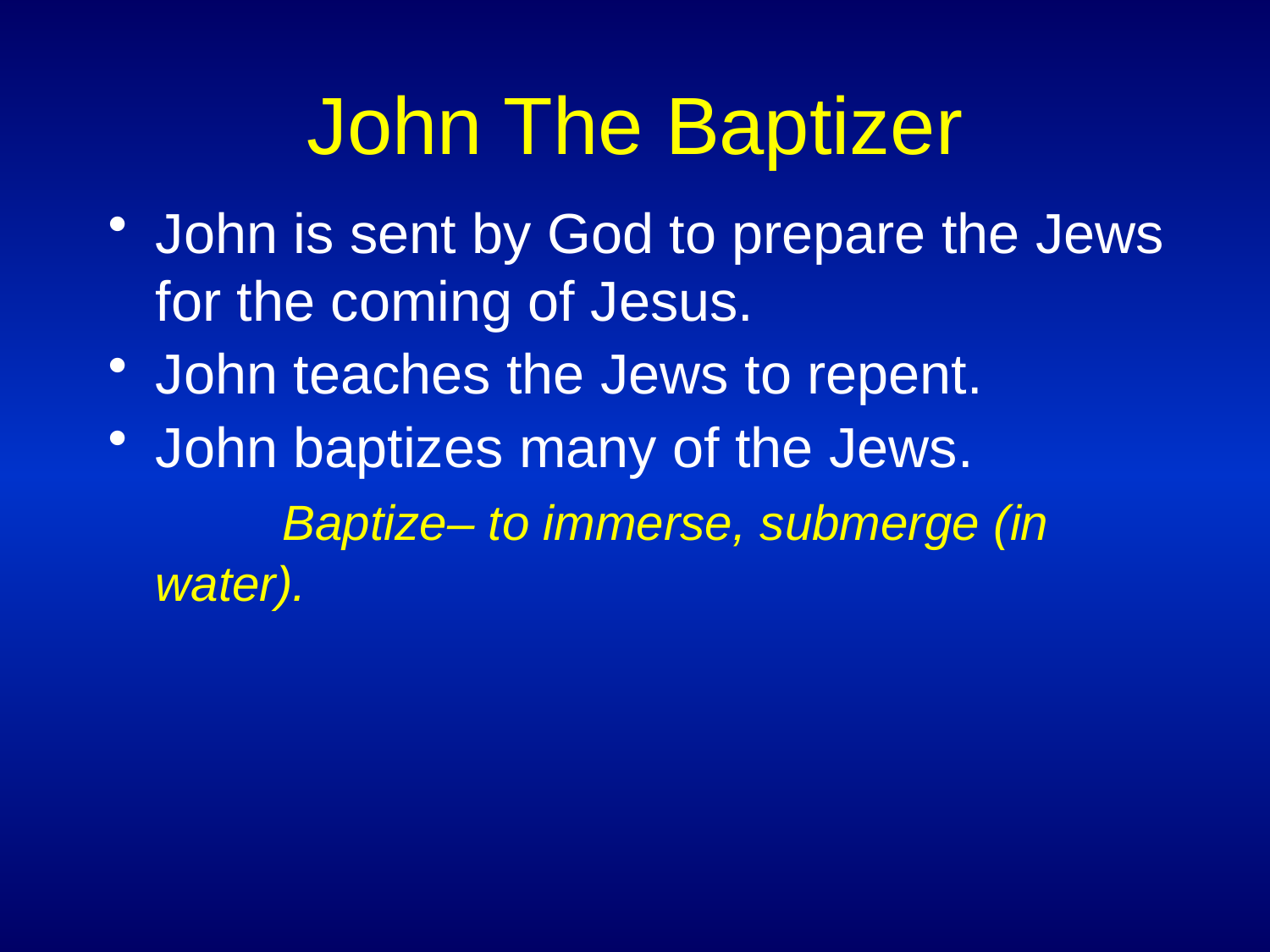

# John The Baptizer
John is sent by God to prepare the Jews for the coming of Jesus.
John teaches the Jews to repent.
John baptizes many of the Jews.
		Baptize– to immerse, submerge (in water).